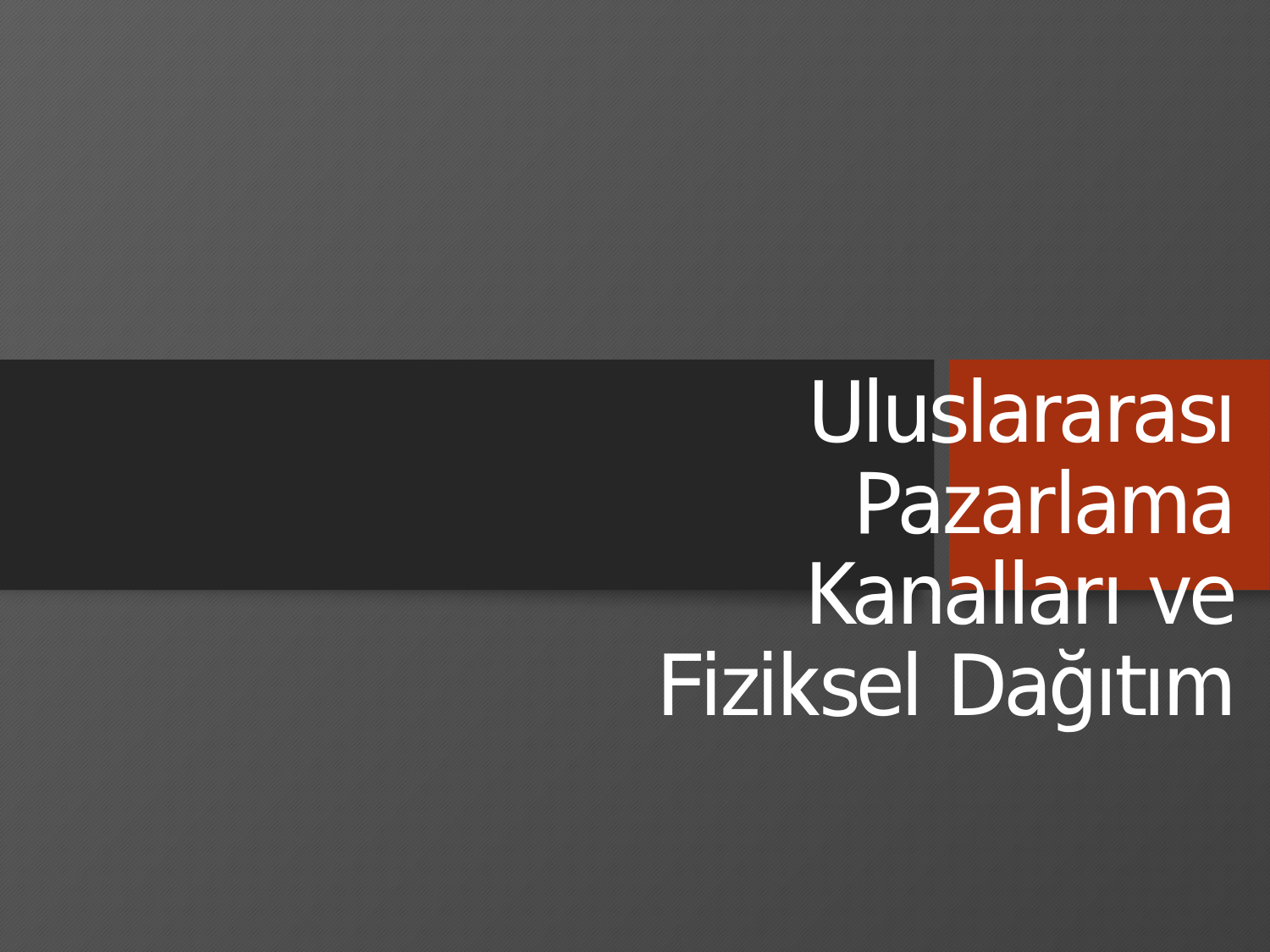

# Uluslararası Pazarlama Kanalları ve Fiziksel Dağıtım